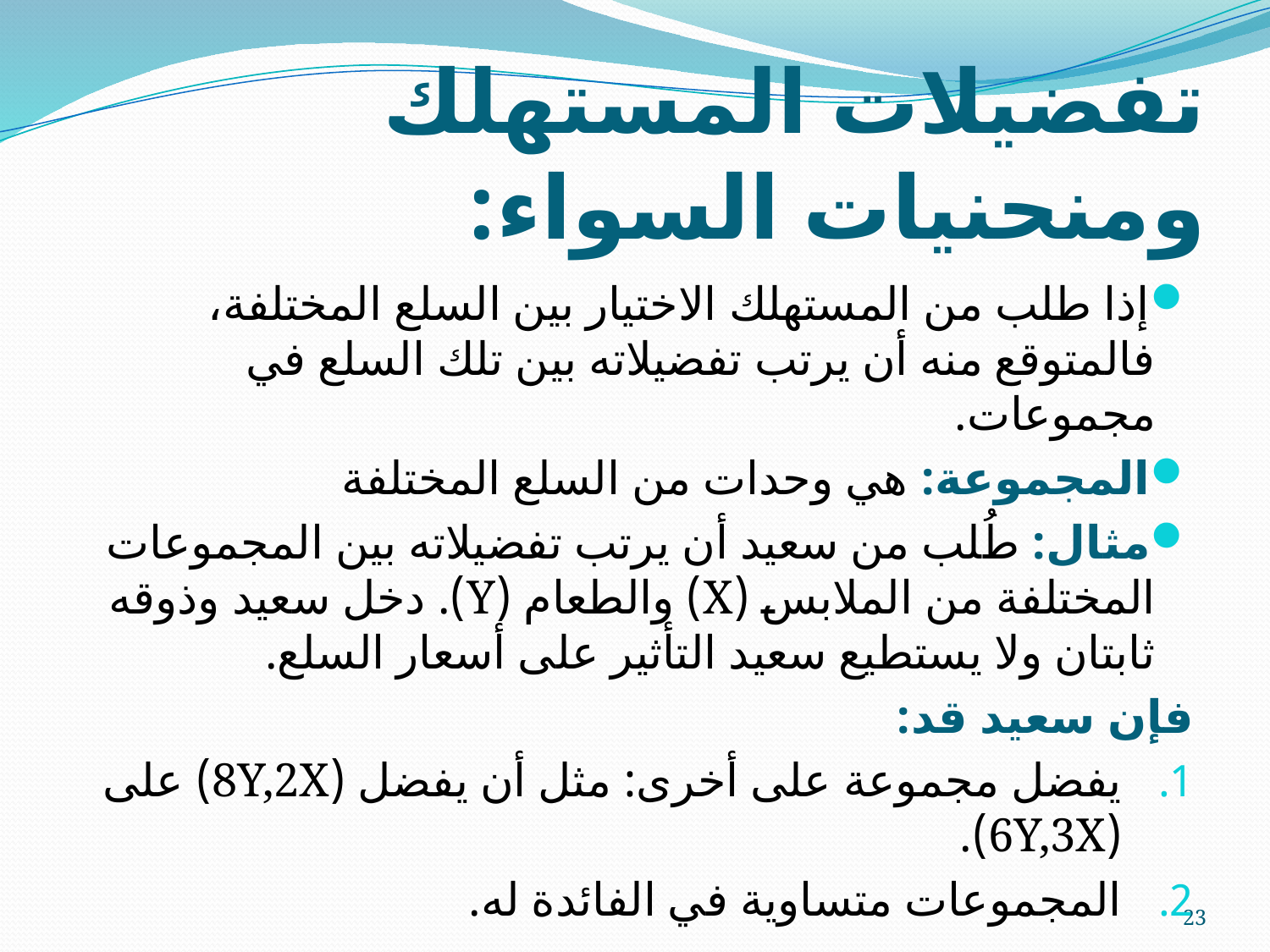

# تفضيلات المستهلك ومنحنيات السواء:
إذا طلب من المستهلك الاختيار بين السلع المختلفة، فالمتوقع منه أن يرتب تفضيلاته بين تلك السلع في مجموعات.
المجموعة: هي وحدات من السلع المختلفة
مثال: طُلب من سعيد أن يرتب تفضيلاته بين المجموعات المختلفة من الملابس (X) والطعام (Y). دخل سعيد وذوقه ثابتان ولا يستطيع سعيد التأثير على أسعار السلع.
فإن سعيد قد:
يفضل مجموعة على أخرى: مثل أن يفضل (8Y,2X) على (6Y,3X).
المجموعات متساوية في الفائدة له.
23